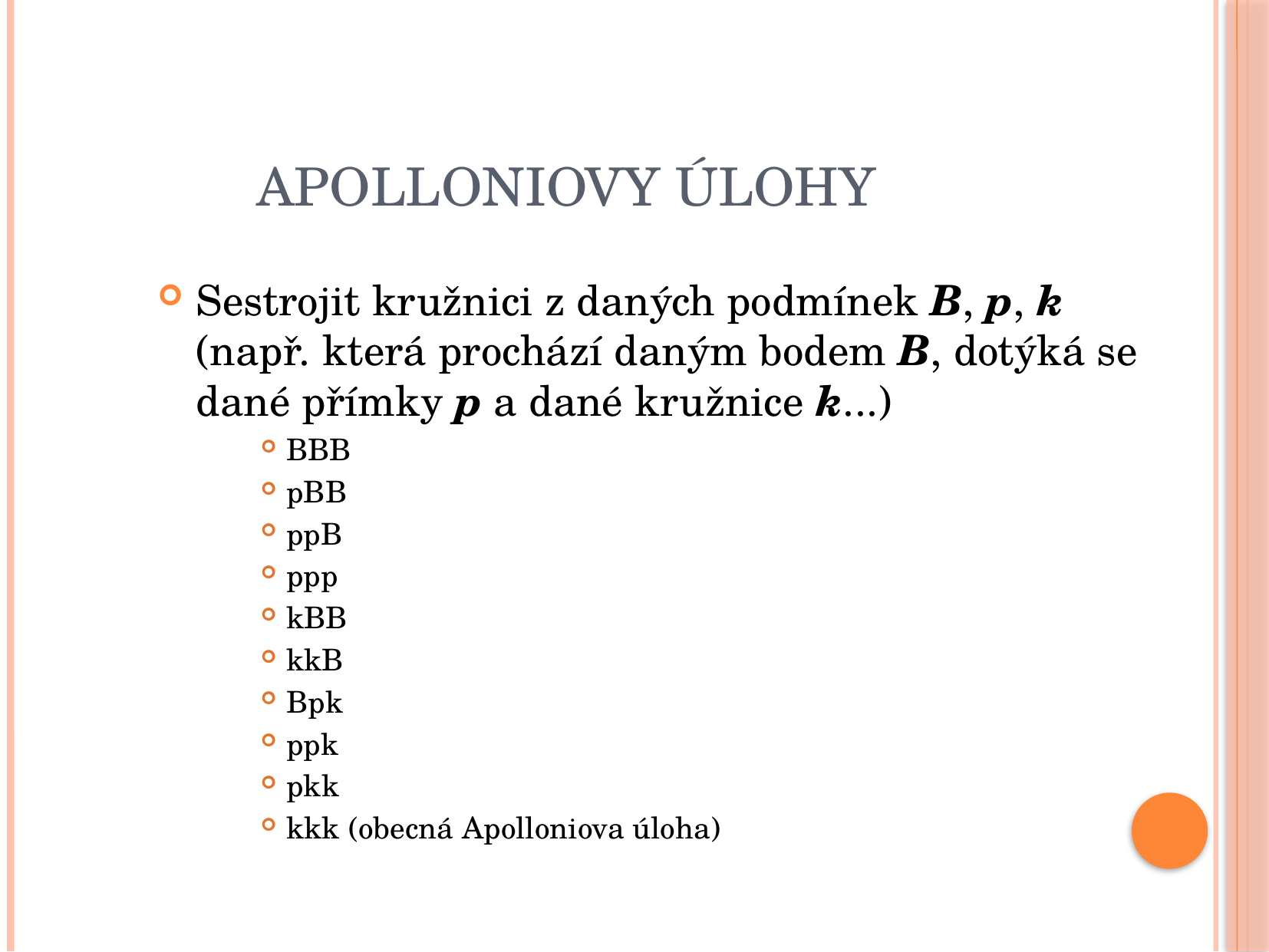

Apolloniovy úlohy
Sestrojit kružnici z daných podmínek B, p, k    (např. která prochází daným bodem B, dotýká se      dané přímky p a dané kružnice k...)
BBB
pBB
ppB
ppp
kBB
kkB
Bpk
ppk
pkk
kkk (obecná Apolloniova úloha)